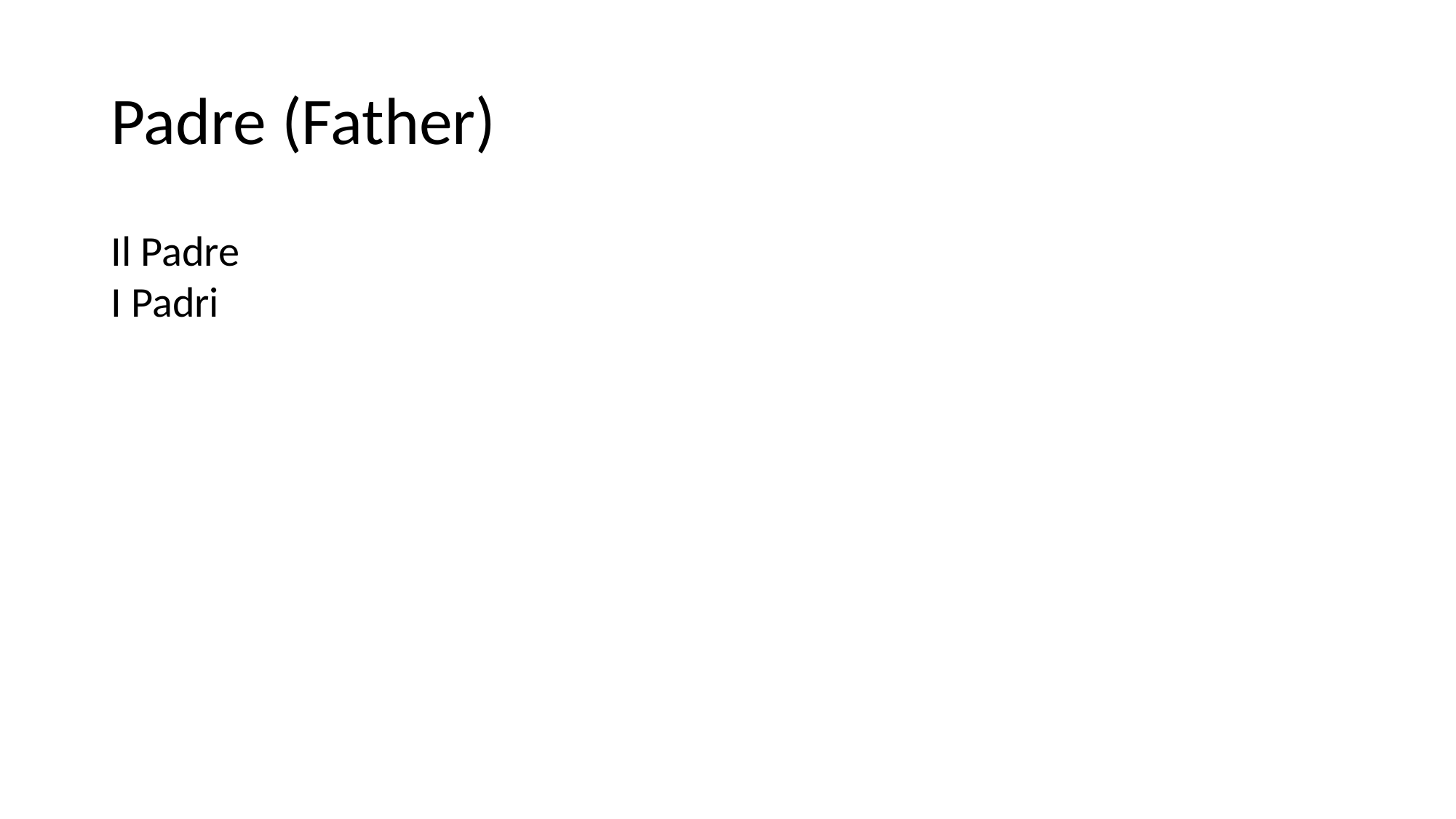

# Padre (Father)
Il Padre
I Padri